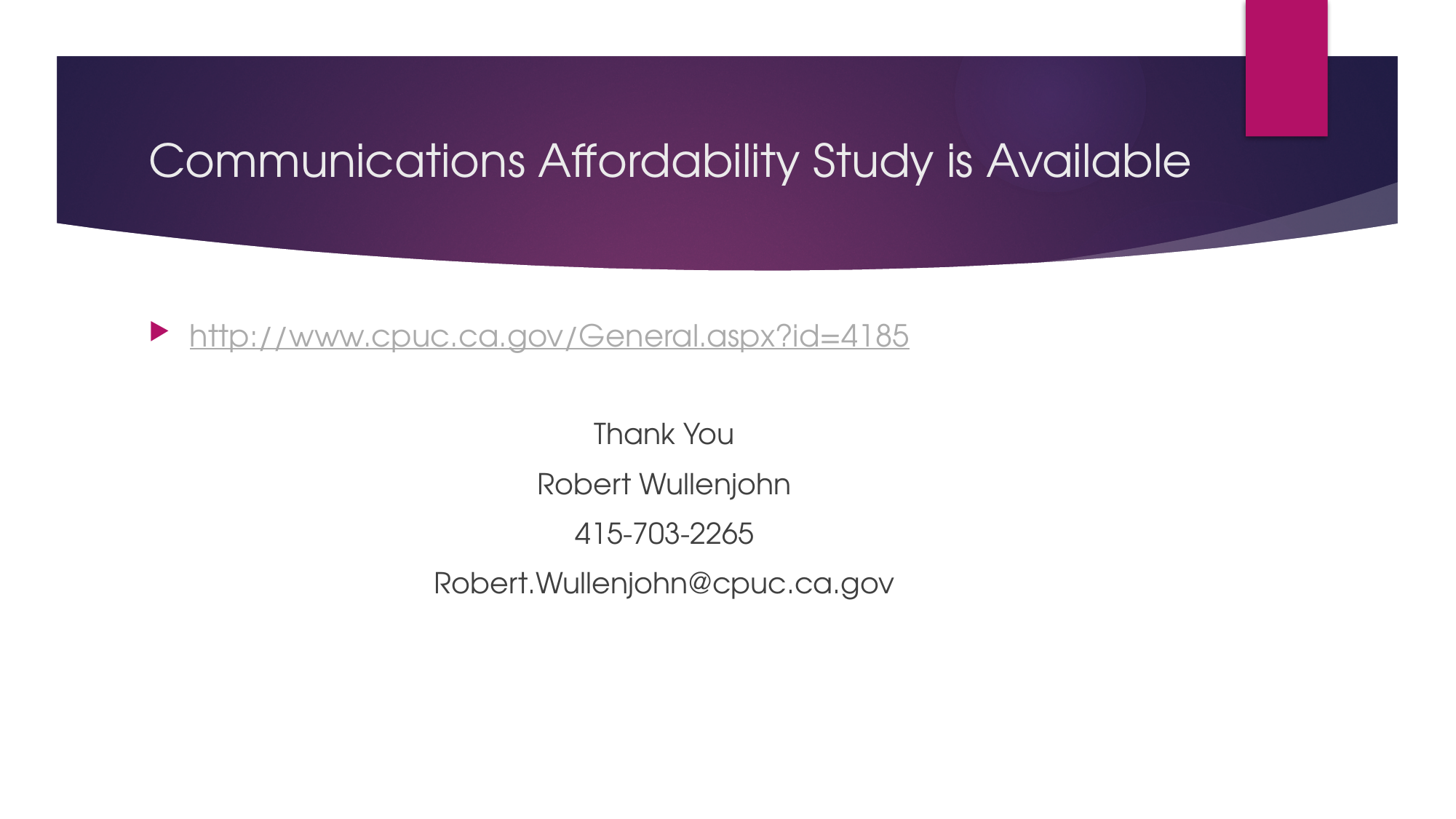

# Communications Affordability Study is Available
http://www.cpuc.ca.gov/General.aspx?id=4185

Thank You
Robert Wullenjohn
415-703-2265
Robert.Wullenjohn@cpuc.ca.gov